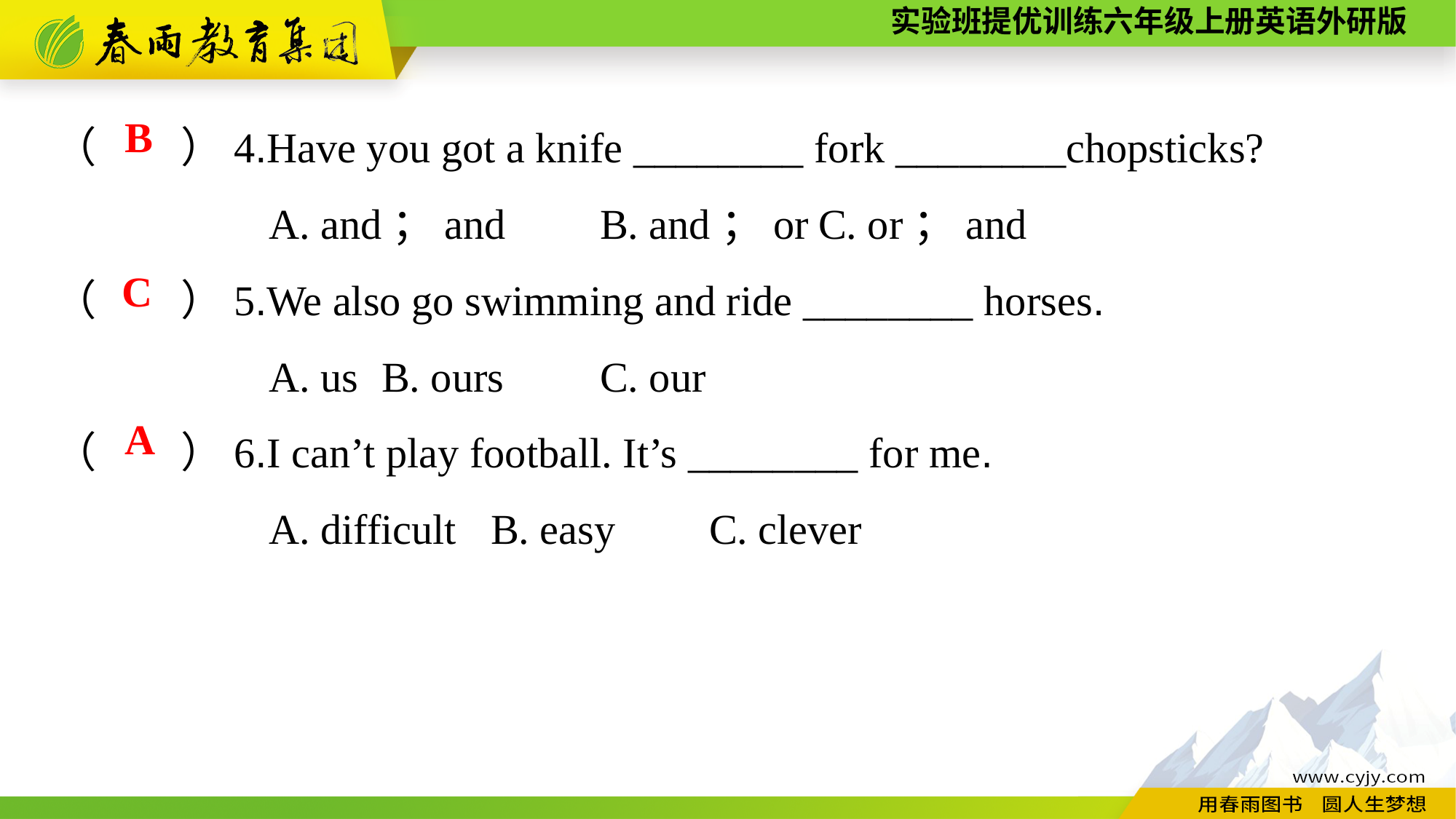

（　　）4.Have you got a knife ________ fork ________chopsticks?
A. and；and	B. and；or	C. or；and
（　　）5.We also go swimming and ride ________ horses.
A. us	B. ours	C. our
（　　）6.I can’t play football. It’s ________ for me.
A. difficult	B. easy	C. clever
B
C
A